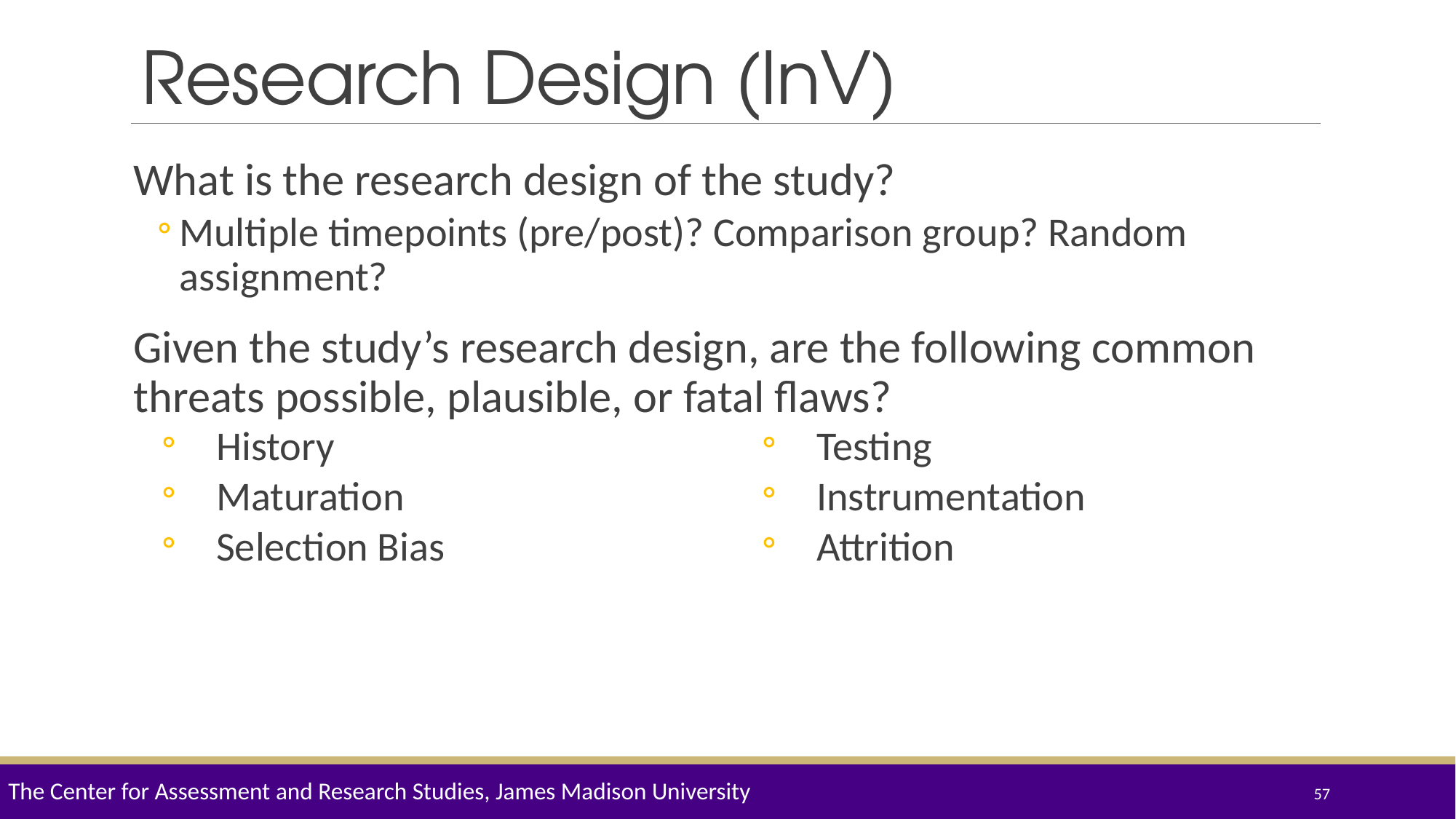

# Research Design (InV)
What is the research design of the study?
Multiple timepoints (pre/post)? Comparison group? Random assignment?
Given the study’s research design, are the following common threats possible, plausible, or fatal flaws?
History
Maturation
Selection Bias
Testing
Instrumentation
Attrition
The Center for Assessment and Research Studies, James Madison University
57